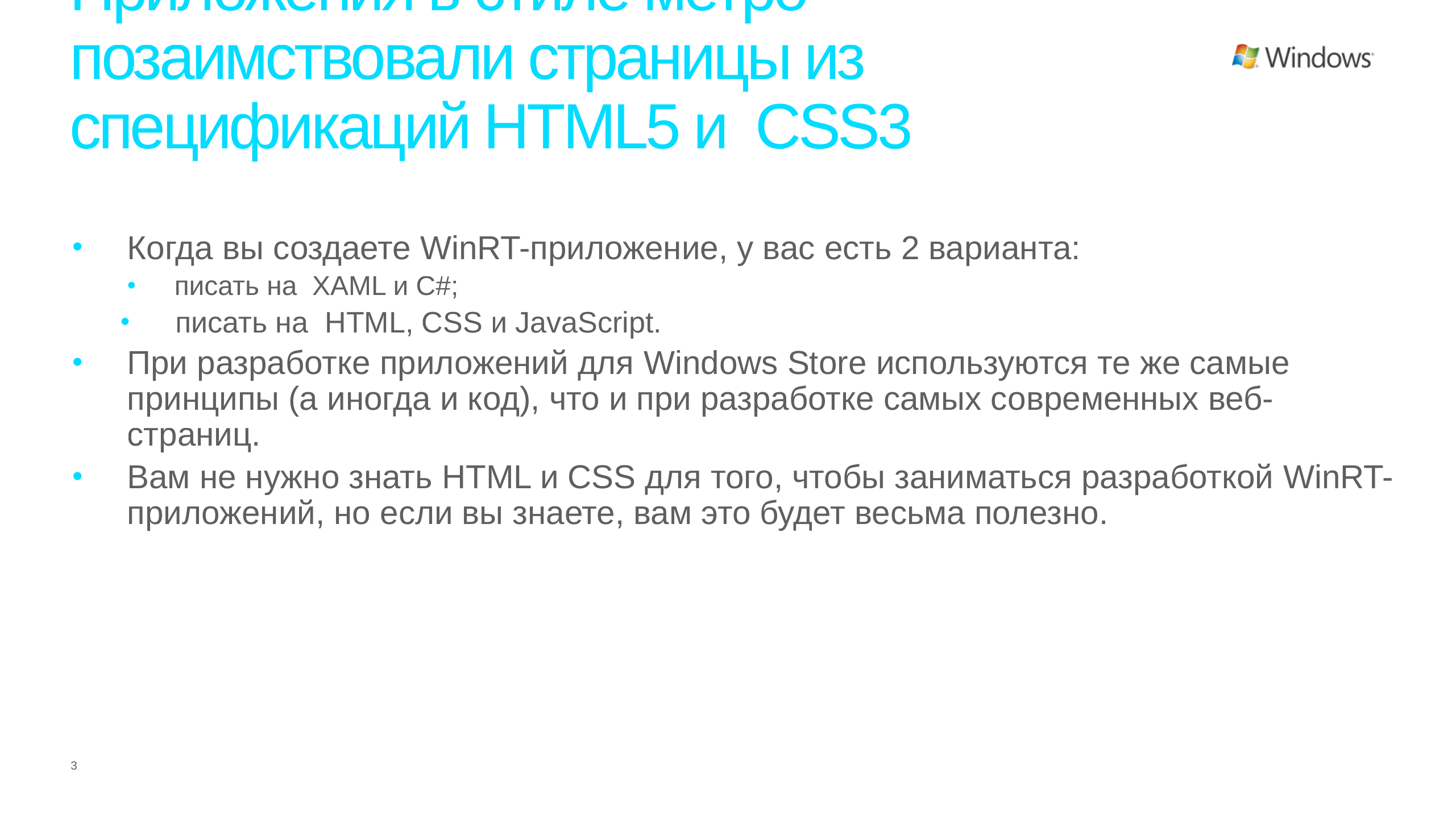

# Приложения в стиле метро позаимствовали страницы из спецификаций HTML5 и  CSS3

Когда вы создаете WinRT-приложение, у вас есть 2 варианта:
писать на  XAML и C#;
писать на  HTML, CSS и JavaScript.
При разработке приложений для Windows Store используются те же самые принципы (а иногда и код), что и при разработке самых современных веб-страниц.
Вам не нужно знать HTML и CSS для того, чтобы заниматься разработкой WinRT-приложений, но если вы знаете, вам это будет весьма полезно.